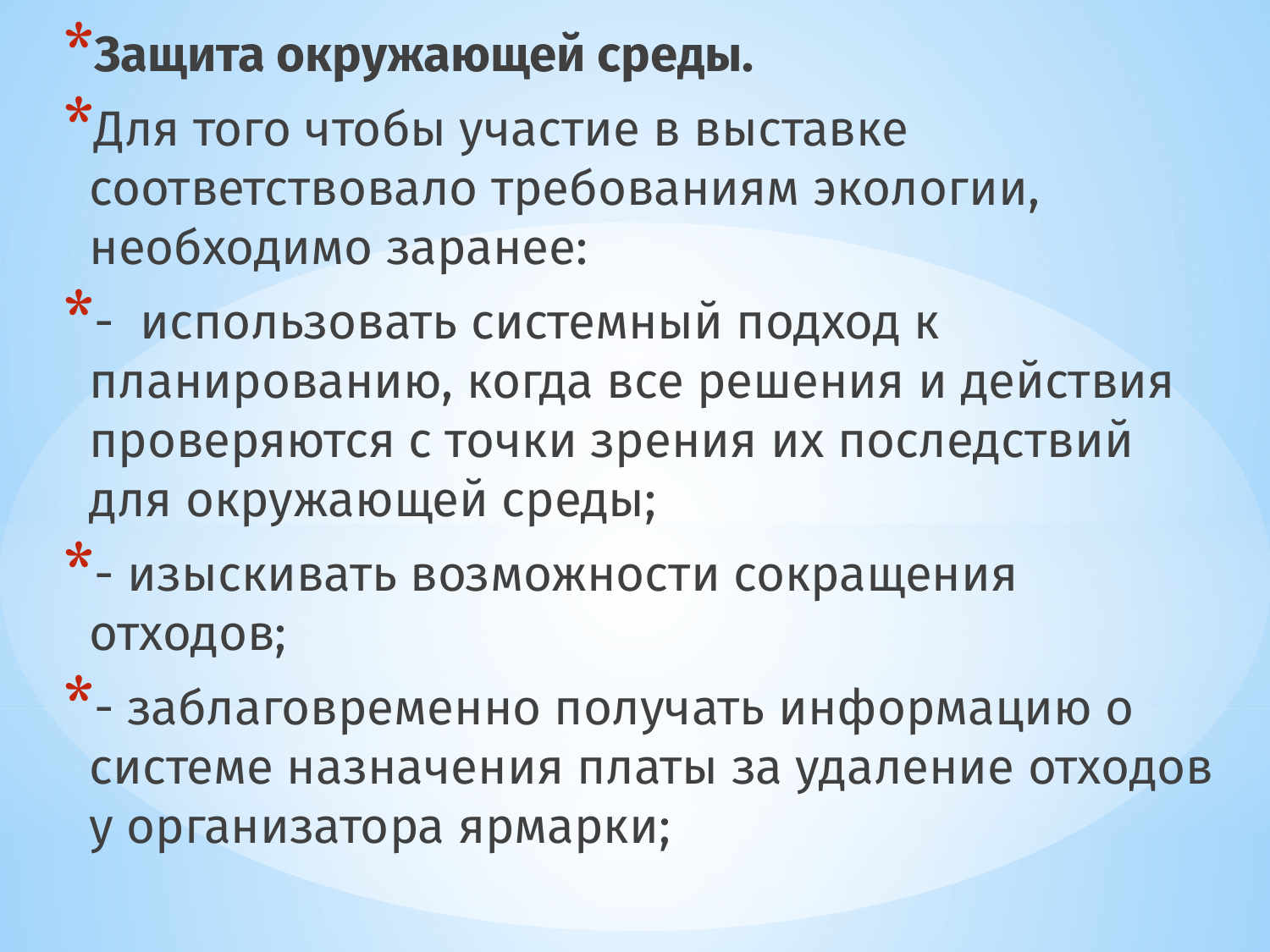

Защита окружающей среды.
Для того чтобы участие в выставке соответствовало требованиям экологии, необходимо заранее:
-  использовать системный подход к планированию, когда все решения и действия проверяются с точки зрения их последствий для окружающей среды;
- изыскивать возможности сокращения отходов;
- заблаговременно получать информацию о системе назначения платы за удаление отходов у организатора ярмарки;
#